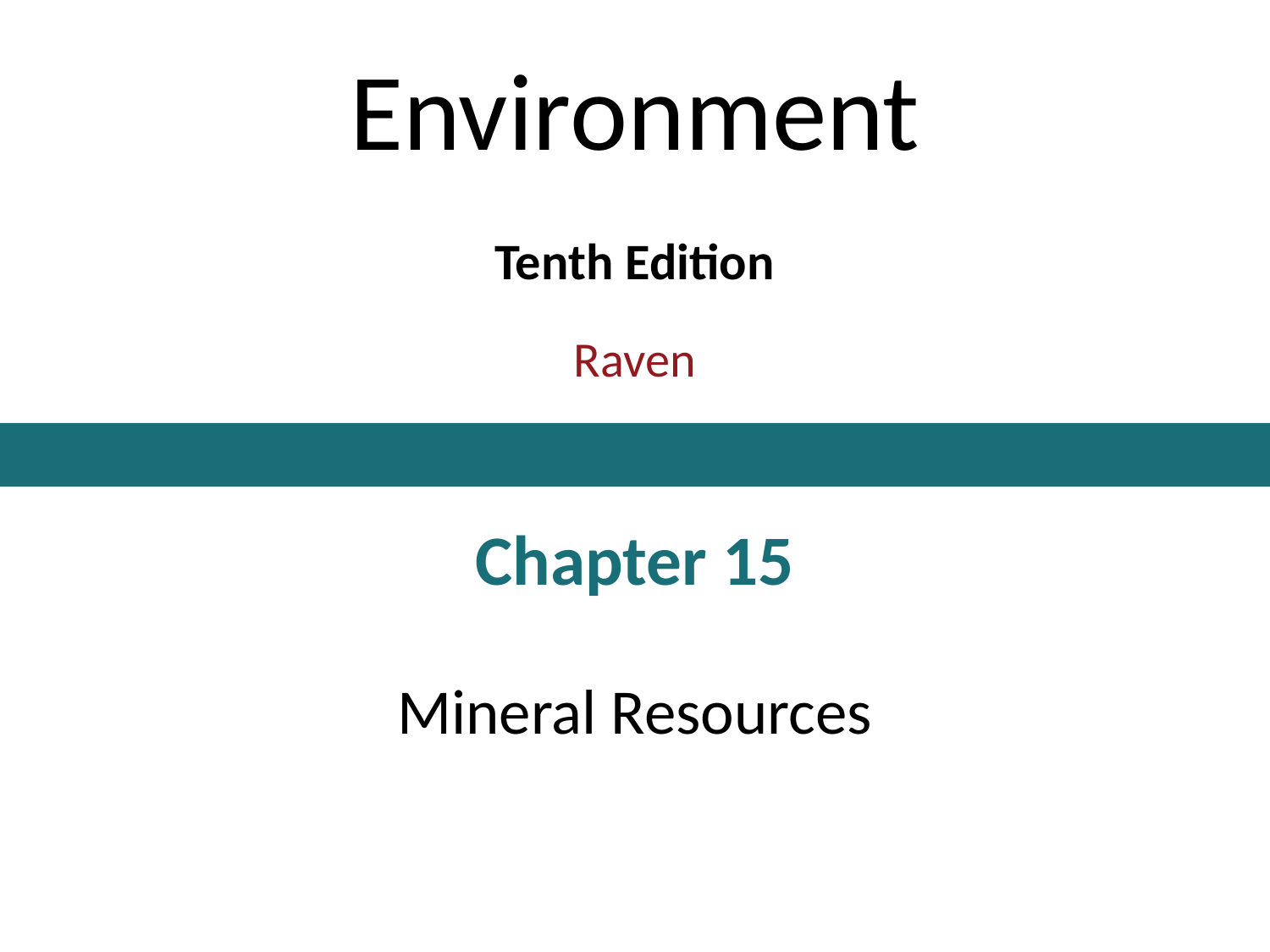

# Environment
Tenth Edition
Raven
Chapter 15
Mineral Resources